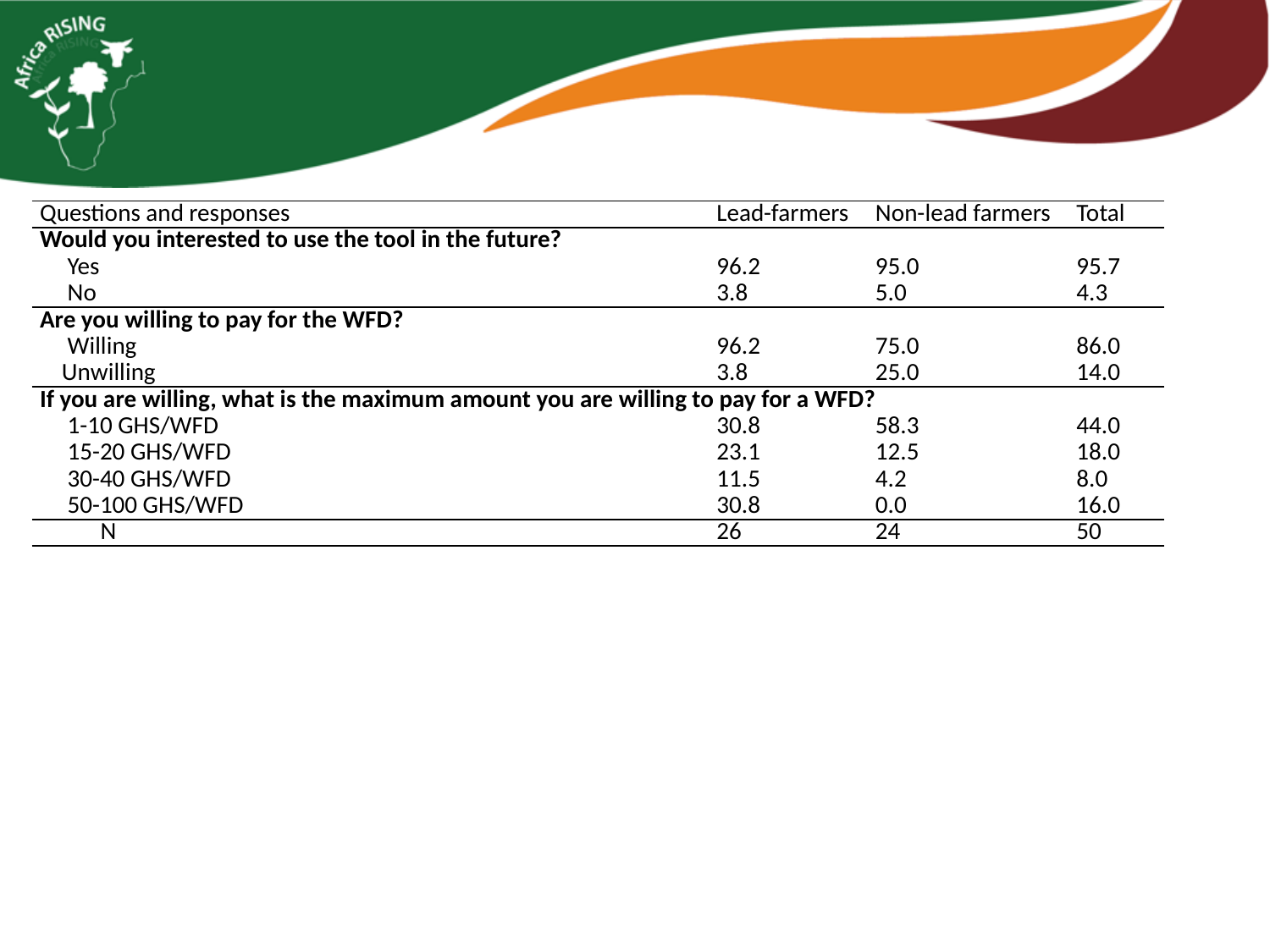

| Questions and responses | Lead-farmers | Non-lead farmers | Total |
| --- | --- | --- | --- |
| Would you interested to use the tool in the future? |  |  |  |
| Yes | 96.2 | 95.0 | 95.7 |
| No | 3.8 | 5.0 | 4.3 |
| Are you willing to pay for the WFD? |  |  |  |
| Willing | 96.2 | 75.0 | 86.0 |
| Unwilling | 3.8 | 25.0 | 14.0 |
| If you are willing, what is the maximum amount you are willing to pay for a WFD? |  |  |  |
| 1-10 GHS/WFD | 30.8 | 58.3 | 44.0 |
| 15-20 GHS/WFD | 23.1 | 12.5 | 18.0 |
| 30-40 GHS/WFD | 11.5 | 4.2 | 8.0 |
| 50-100 GHS/WFD | 30.8 | 0.0 | 16.0 |
| N | 26 | 24 | 50 |